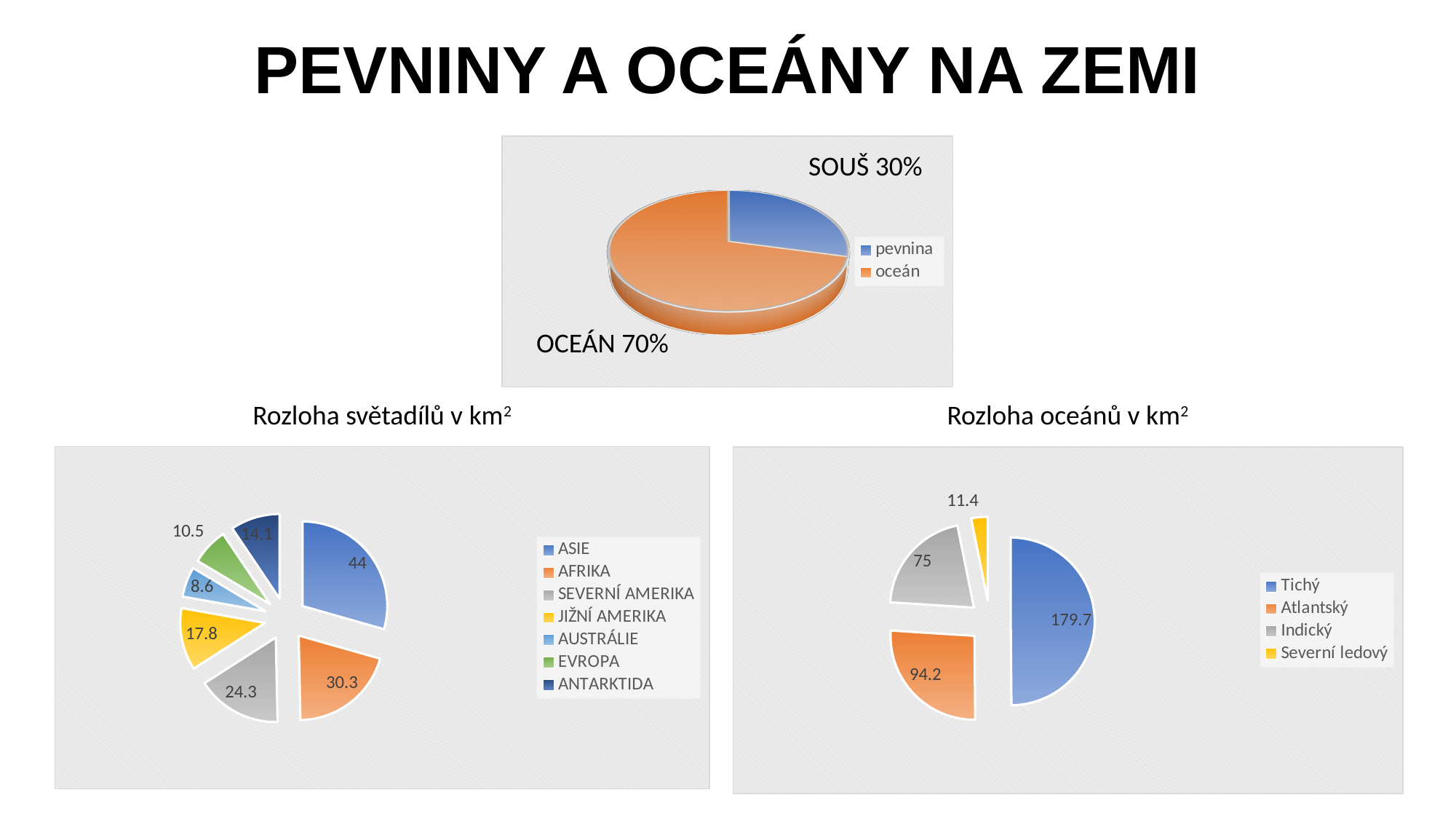

# PEVNINY A OCEÁNY NA ZEMI

[unsupported chart]

SOUŠ 30%
OCEÁN 70%
Rozloha světadílů v km2
Rozloha oceánů v km2

### Chart

| Category |  |
|---|---|
| ASIE | 44.0 |
| AFRIKA | 30.3 |
| SEVERNÍ AMERIKA | 24.3 |
| JIŽNÍ AMERIKA | 17.8 |
| AUSTRÁLIE | 8.6 |
| EVROPA | 10.5 |
| ANTARKTIDA | 14.1 |

### Chart

| Category |  |
|---|---|
| Tichý  | 179.7 |
| Atlantský | 94.2 |
| Indický | 75.0 |
| Severní ledový | 11.4 |